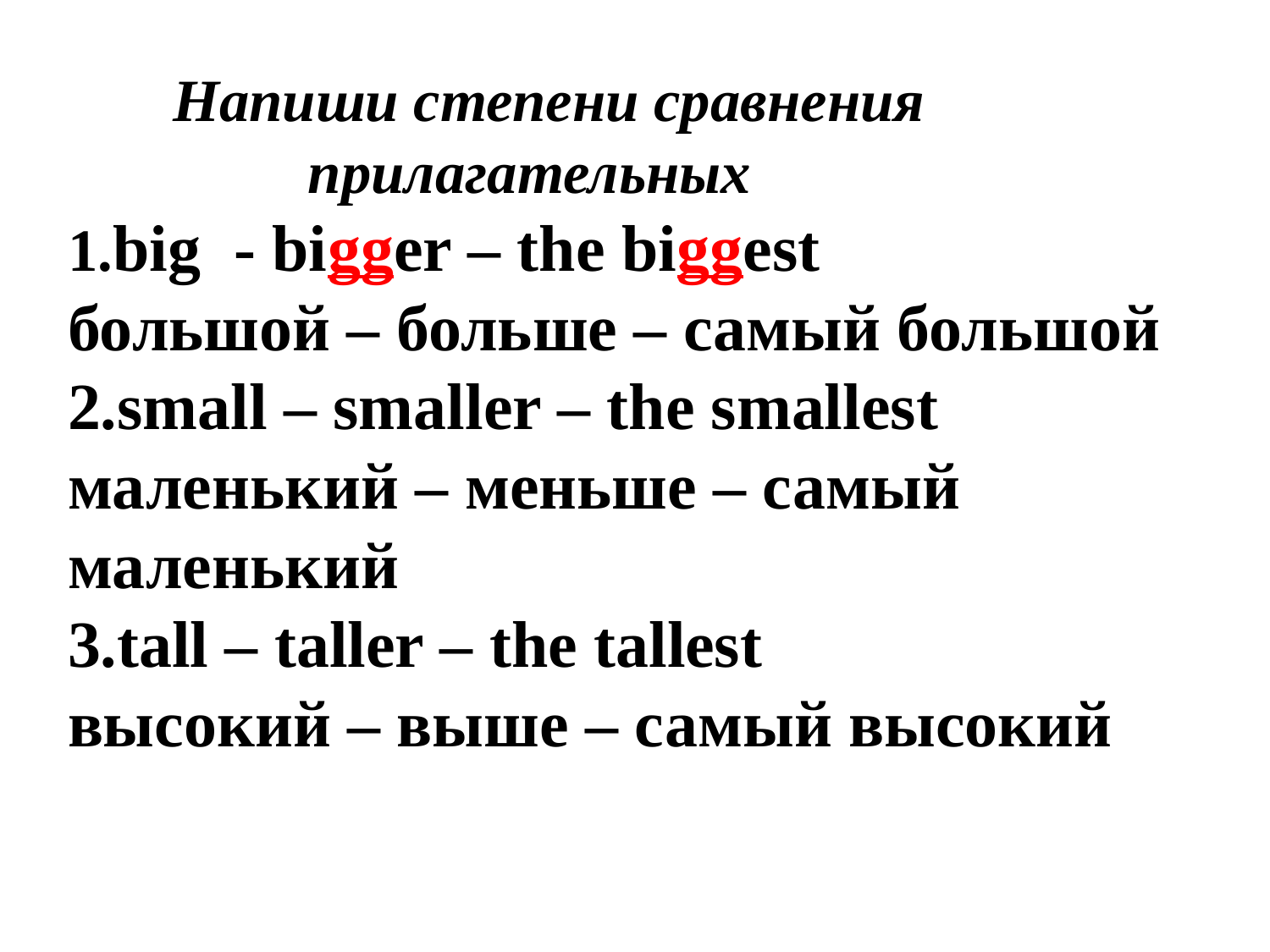

# Напиши степени сравнения прилагательных 1.big  - bigger – the biggest большой – больше – самый большой 2.small – smaller – the smallest маленький – меньше – самый маленький 3.tall – taller – the tallest высокий – выше – самый высокий